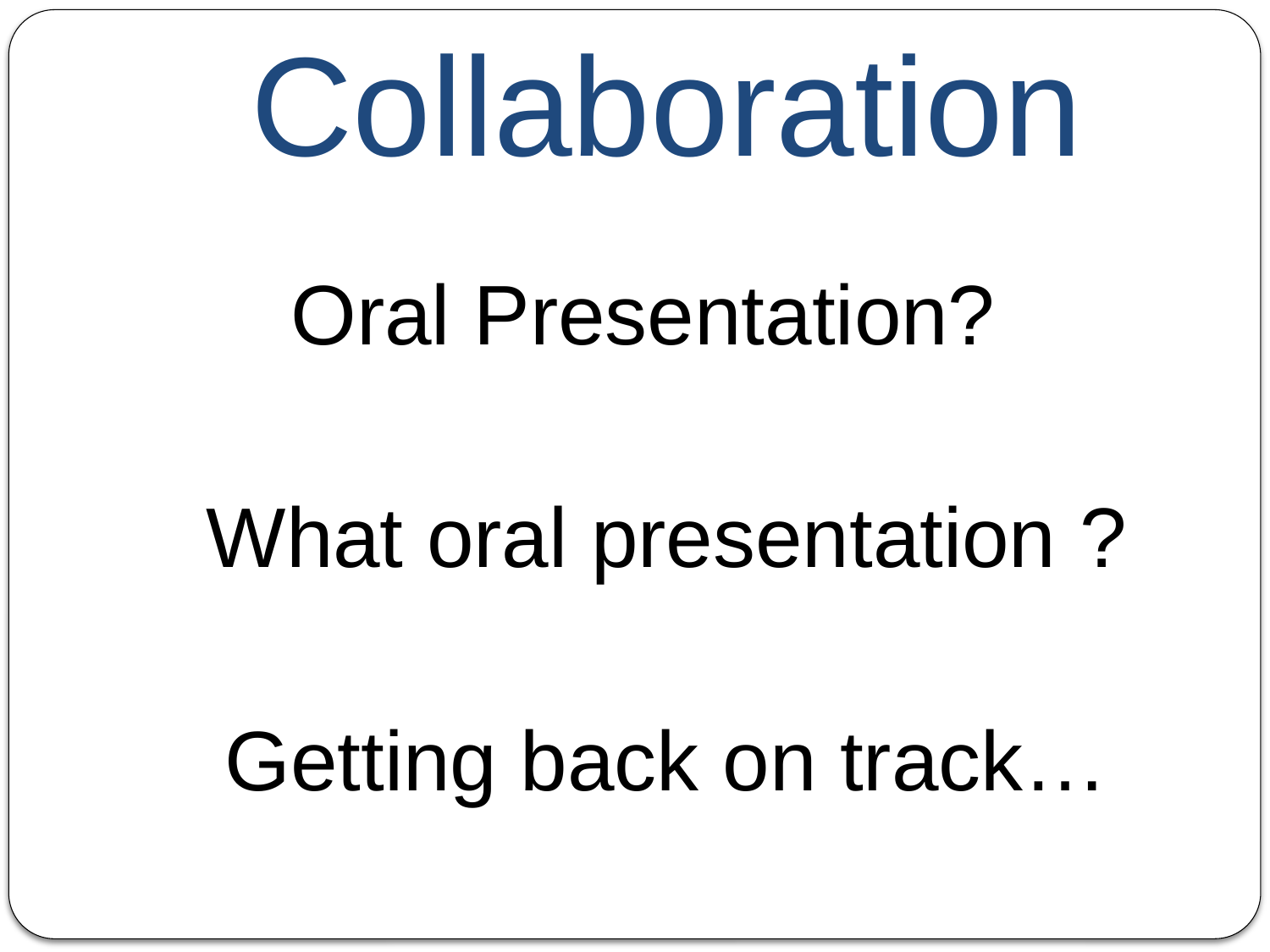

# Collaboration

Oral Presentation?

What oral presentation ?

Getting back on track…